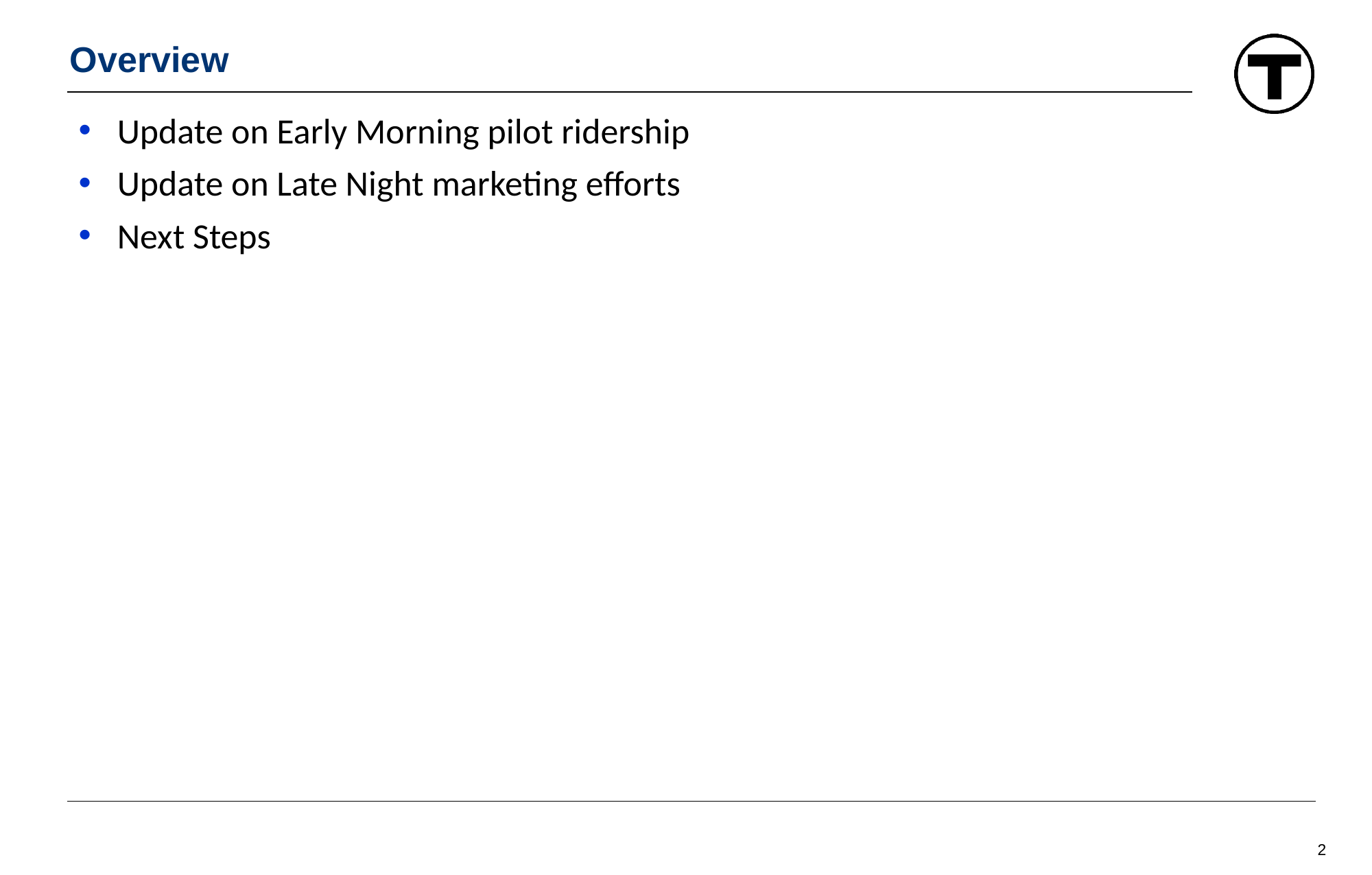

Overview
Update on Early Morning pilot ridership
Update on Late Night marketing efforts
Next Steps